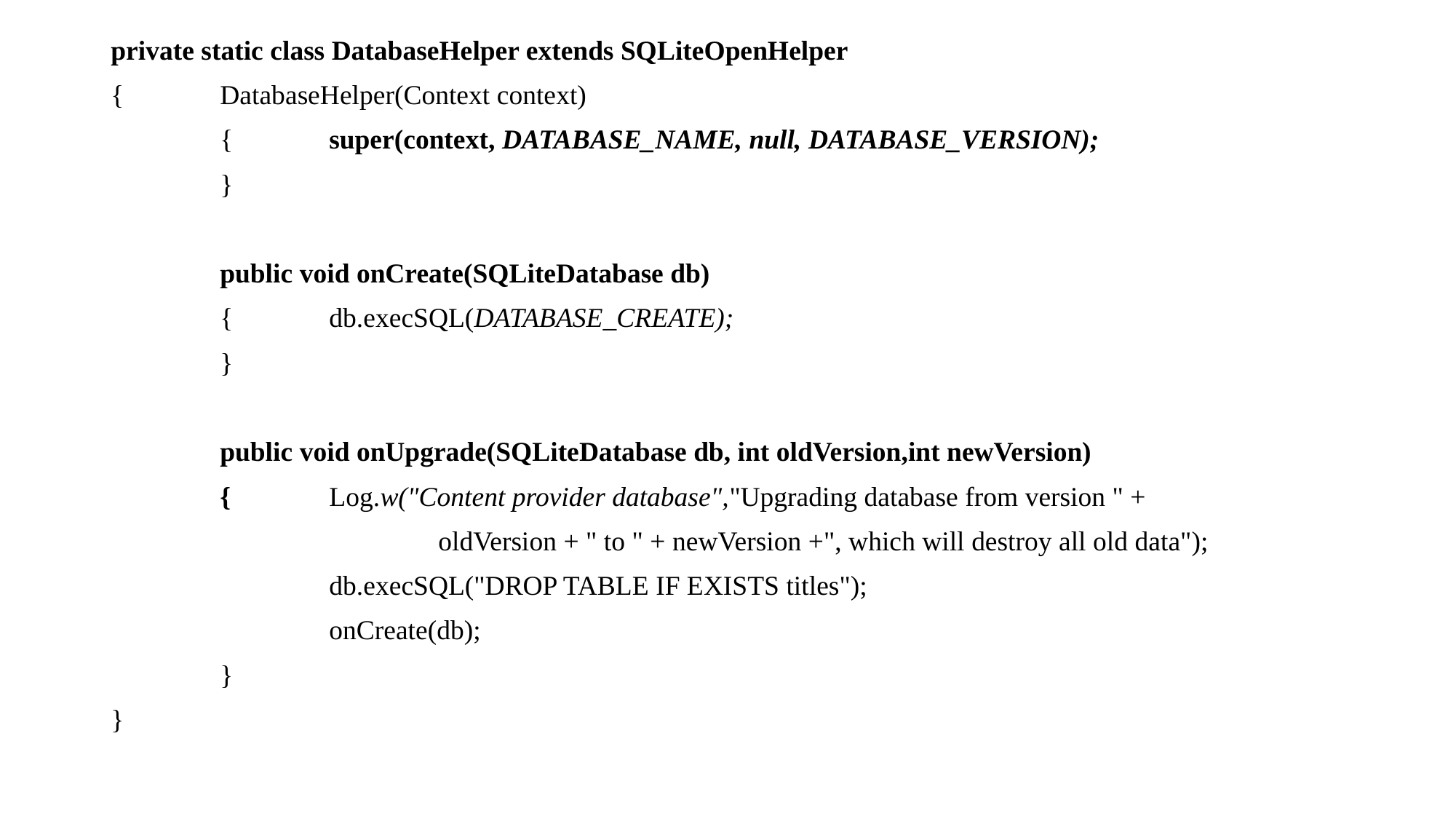

private static class DatabaseHelper extends SQLiteOpenHelper
{	DatabaseHelper(Context context)
	{	super(context, DATABASE_NAME, null, DATABASE_VERSION);
	}

	public void onCreate(SQLiteDatabase db)
	{	db.execSQL(DATABASE_CREATE);
	}

	public void onUpgrade(SQLiteDatabase db, int oldVersion,int newVersion)
	{	Log.w("Content provider database","Upgrading database from version " +
			oldVersion + " to " + newVersion +", which will destroy all old data");
		db.execSQL("DROP TABLE IF EXISTS titles");
		onCreate(db);
	}
}